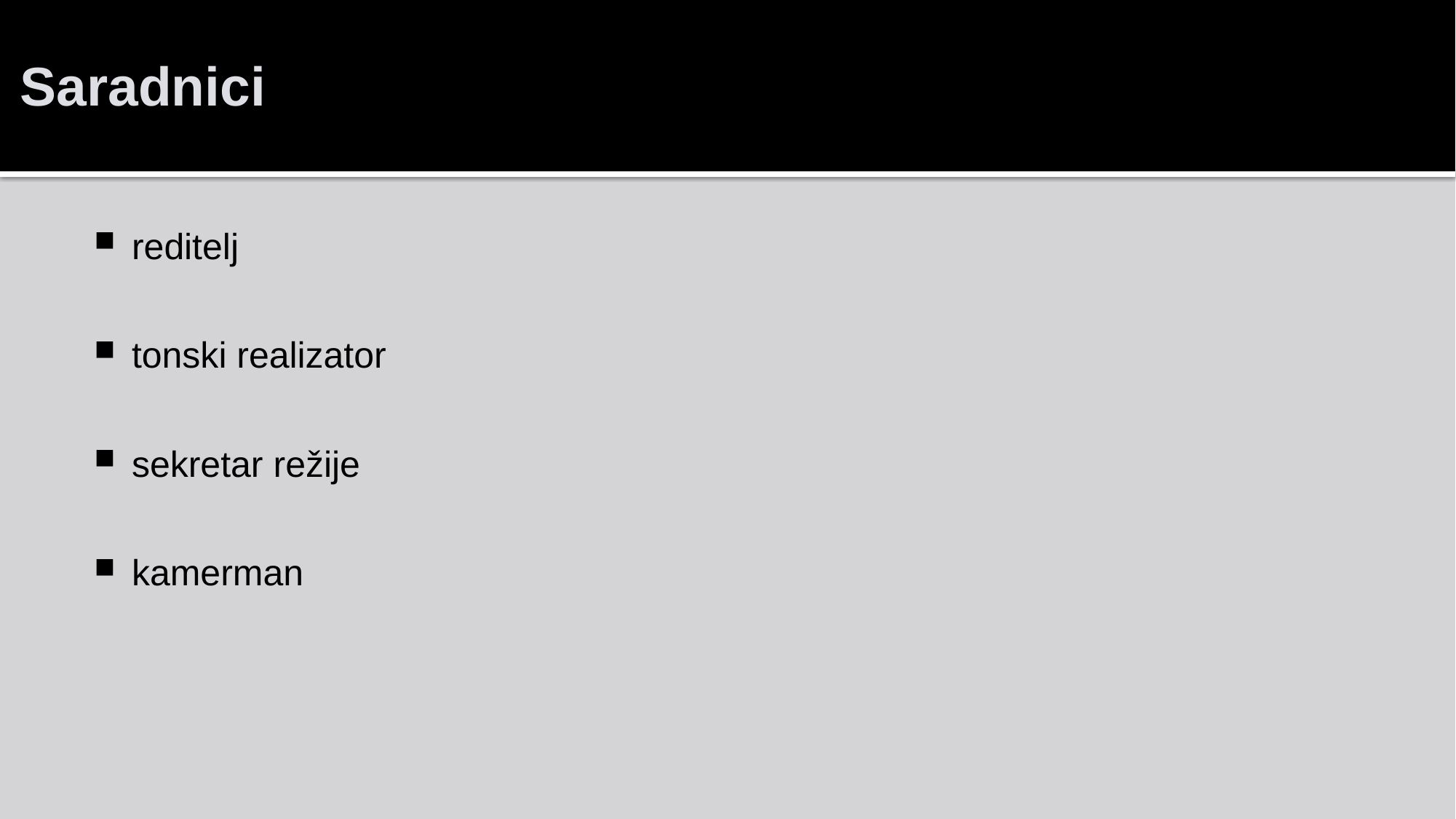

# Saradnici
reditelj

tonski realizator

sekretar režije

kamerman